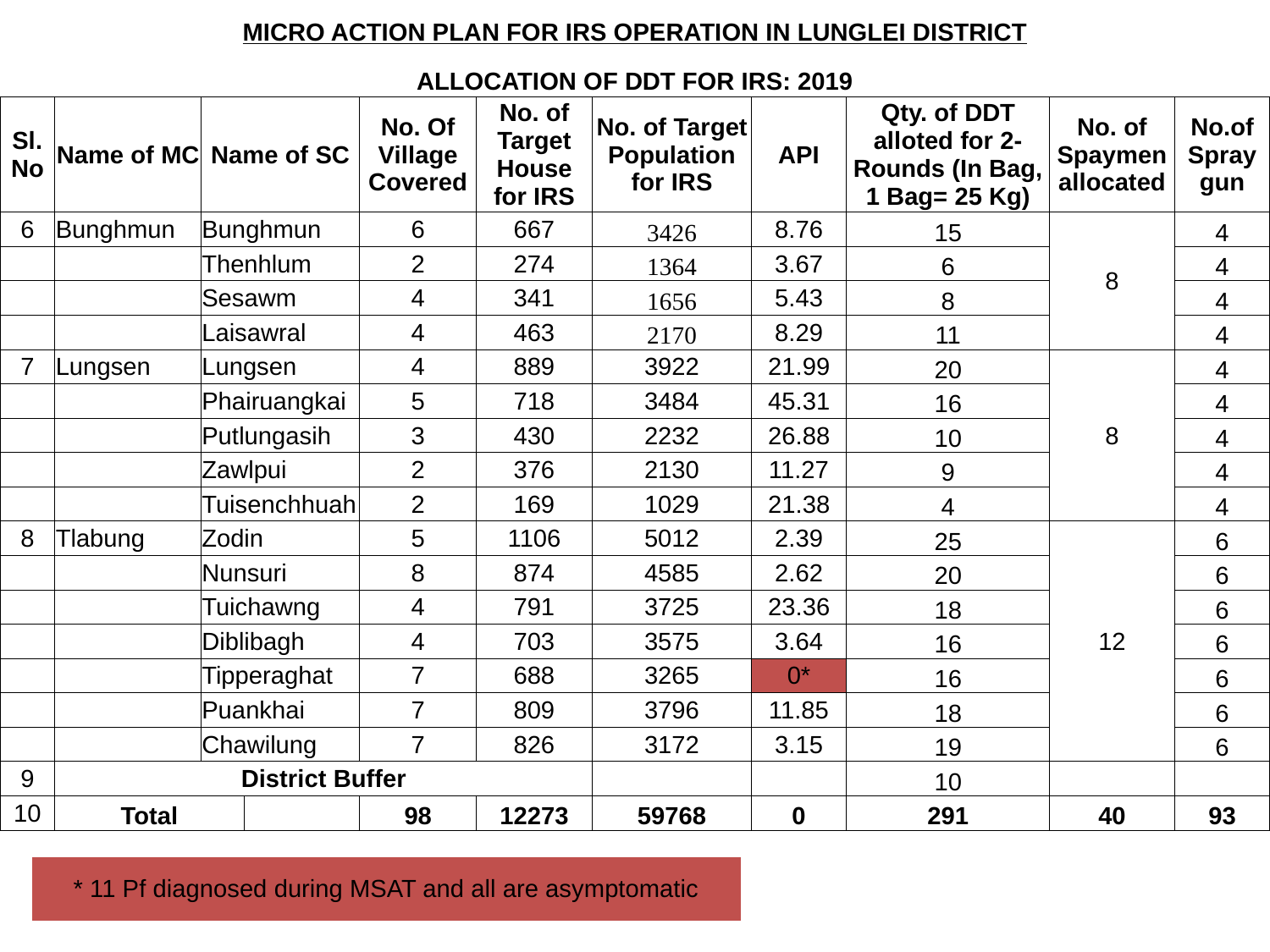

| MICRO ACTION PLAN FOR IRS OPERATION IN LUNGLEI DISTRICT |  |  |  |  |  |  |  |  |  |  |
| --- | --- | --- | --- | --- | --- | --- | --- | --- | --- | --- |
| ALLOCATION OF DDT FOR IRS: 2019 |  |  |  |  |  |  |  |  |  |  |
| Sl. No | Name of MC | Name of SC |  | No. Of Village Covered | No. of Target House for IRS | No. of Target Population for IRS | API | Qty. of DDT alloted for 2-Rounds (In Bag, 1 Bag= 25 Kg) | No. of Spaymen allocated | No.of Spray gun |
| 6 | Bunghmun | Bunghmun |  | 6 | 667 | 3426 | 8.76 | 15 | 8 | 4 |
|  |  | Thenhlum |  | 2 | 274 | 1364 | 3.67 | 6 |  | 4 |
|  |  | Sesawm |  | 4 | 341 | 1656 | 5.43 | 8 |  | 4 |
|  |  | Laisawral |  | 4 | 463 | 2170 | 8.29 | 11 |  | 4 |
| 7 | Lungsen | Lungsen |  | 4 | 889 | 3922 | 21.99 | 20 | 8 | 4 |
|  |  | Phairuangkai |  | 5 | 718 | 3484 | 45.31 | 16 |  | 4 |
|  |  | Putlungasih |  | 3 | 430 | 2232 | 26.88 | 10 |  | 4 |
|  |  | Zawlpui |  | 2 | 376 | 2130 | 11.27 | 9 |  | 4 |
|  |  | Tuisenchhuah |  | 2 | 169 | 1029 | 21.38 | 4 |  | 4 |
| 8 | Tlabung | Zodin |  | 5 | 1106 | 5012 | 2.39 | 25 | 12 | 6 |
|  |  | Nunsuri |  | 8 | 874 | 4585 | 2.62 | 20 |  | 6 |
|  |  | Tuichawng |  | 4 | 791 | 3725 | 23.36 | 18 |  | 6 |
|  |  | Diblibagh |  | 4 | 703 | 3575 | 3.64 | 16 |  | 6 |
|  |  | Tipperaghat |  | 7 | 688 | 3265 | 0\* | 16 |  | 6 |
|  |  | Puankhai |  | 7 | 809 | 3796 | 11.85 | 18 |  | 6 |
|  |  | Chawilung |  | 7 | 826 | 3172 | 3.15 | 19 |  | 6 |
| 9 | District Buffer |  |  |  |  |  |  | 10 |  |  |
| 10 | Total |  |  | 98 | 12273 | 59768 | 0 | 291 | 40 | 93 |
| \* 11 Pf diagnosed during MSAT and all are asymptomatic |
| --- |